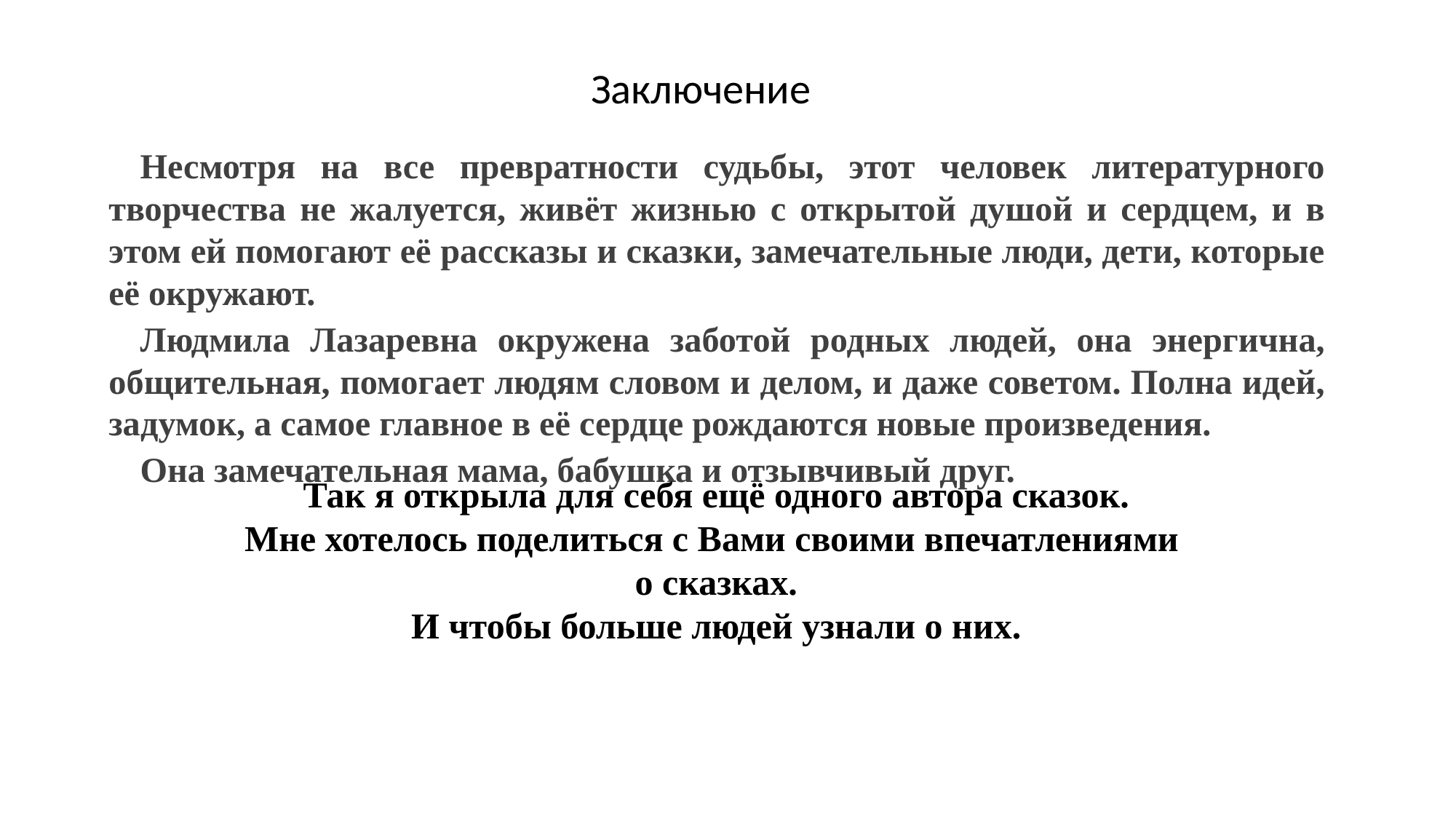

# Заключение

	Несмотря на все превратности судьбы, этот человек литературного творчества не жалуется, живёт жизнью с открытой душой и сердцем, и в этом ей помогают её рассказы и сказки, замечательные люди, дети, которые её окружают.
	Людмила Лазаревна окружена заботой родных людей, она энергична, общительная, помогает людям словом и делом, и даже советом. Полна идей, задумок, а самое главное в её сердце рождаются новые произведения.
	Она замечательная мама, бабушка и отзывчивый друг.

Так я открыла для себя ещё одного автора сказок.
Мне хотелось поделиться с Вами своими впечатлениями
о сказках.
И чтобы больше людей узнали о них.